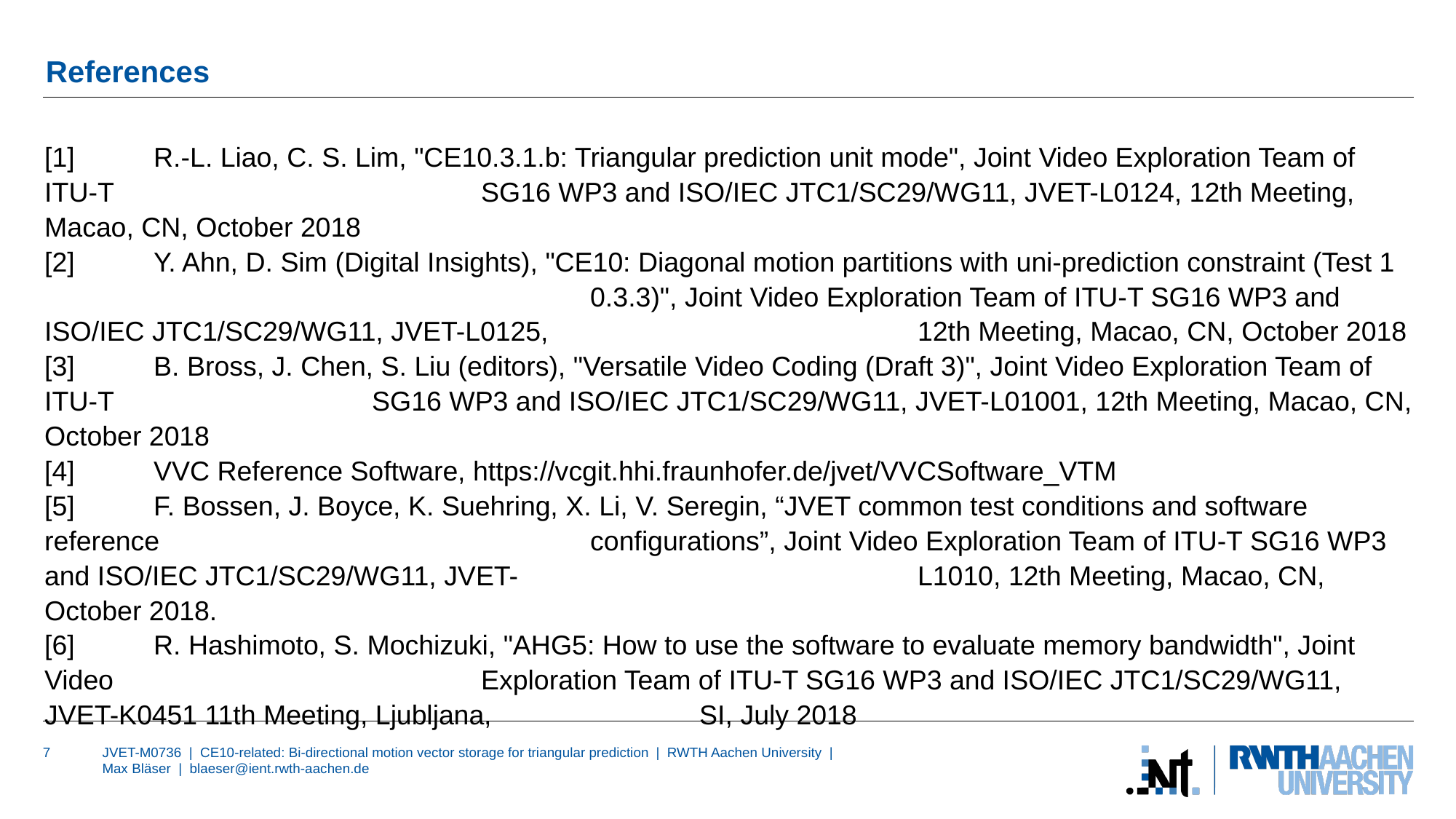

# References
[1]	R.-L. Liao, C. S. Lim, "CE10.3.1.b: Triangular prediction unit mode", Joint Video Exploration Team of ITU-T 				SG16 WP3 and ISO/IEC JTC1/SC29/WG11, JVET-L0124, 12th Meeting, Macao, CN, October 2018
[2]	Y. Ahn, D. Sim (Digital Insights), "CE10: Diagonal motion partitions with uni-prediction constraint (Test 1					0.3.3)", Joint Video Exploration Team of ITU-T SG16 WP3 and ISO/IEC JTC1/SC29/WG11, JVET-L0125, 				12th Meeting, Macao, CN, October 2018
[3]	B. Bross, J. Chen, S. Liu (editors), "Versatile Video Coding (Draft 3)", Joint Video Exploration Team of ITU-T 			SG16 WP3 and ISO/IEC JTC1/SC29/WG11, JVET-L01001, 12th Meeting, Macao, CN, October 2018
[4]	VVC Reference Software, https://vcgit.hhi.fraunhofer.de/jvet/VVCSoftware_VTM
[5] 	F. Bossen, J. Boyce, K. Suehring, X. Li, V. Seregin, “JVET common test conditions and software reference 				configurations”, Joint Video Exploration Team of ITU-T SG16 WP3 and ISO/IEC JTC1/SC29/WG11, JVET-				L1010, 12th Meeting, Macao, CN, October 2018.
[6]	R. Hashimoto, S. Mochizuki, "AHG5: How to use the software to evaluate memory bandwidth", Joint Video 				Exploration Team of ITU-T SG16 WP3 and ISO/IEC JTC1/SC29/WG11, JVET-K0451 11th Meeting, Ljubljana, 		SI, July 2018